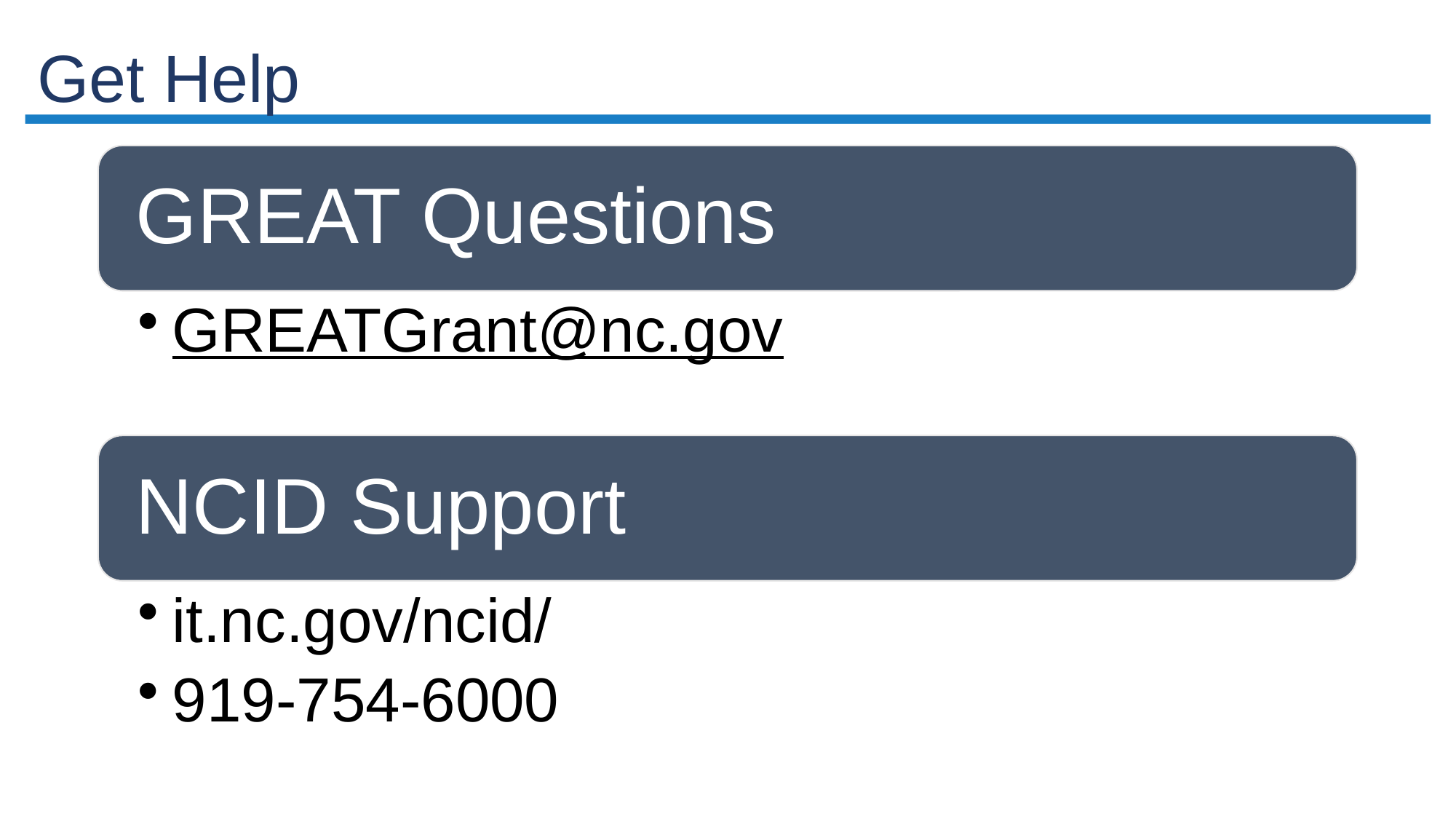

# Get Help
GREAT Questions
GREATGrant@nc.gov
NCID Support
it.nc.gov/ncid/
919-754-6000